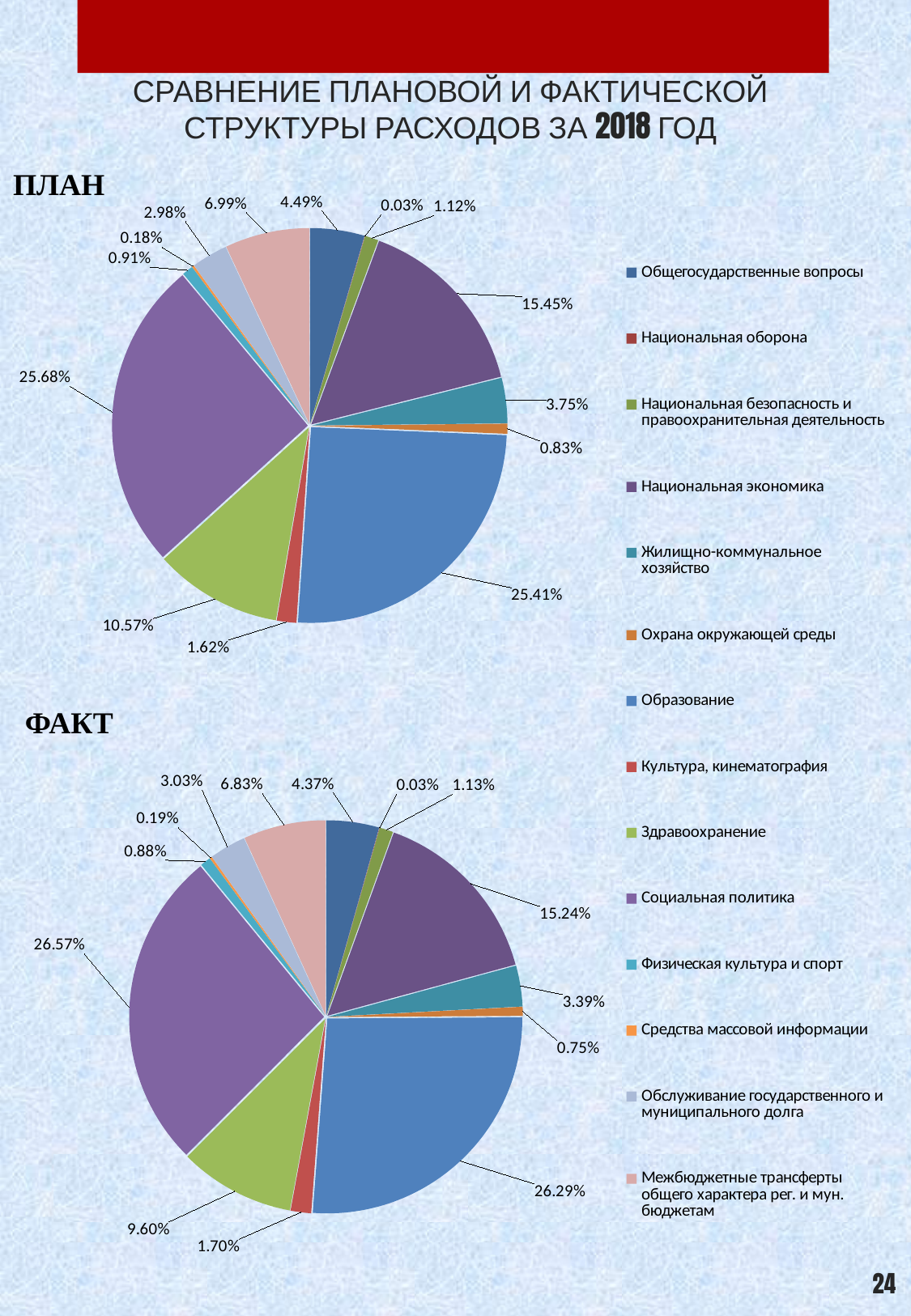

# СРАВНЕНИЕ ПЛАНОВОЙ И ФАКТИЧЕСКОЙ СТРУКТУРЫ РАСХОДОВ ЗА 2018 ГОД
ПЛАН

### Chart

| Category |  |
|---|---|
| Общегосударственные вопросы | 3171.0 |
| Национальная оборона | 19.7 |
| Национальная безопасность и правоохранительная деятельность | 788.4 |
| Национальная экономика | 10921.8 |
| Жилищно-коммунальное хозяйство | 2649.8 |
| Охрана окружающей среды | 586.0 |
| Образование | 17965.8 |
| Культура, кинематография | 1143.0 |
| Здравоохранение | 7473.9 |
| Социальная политика | 18155.0 |
| Физическая культура и спорт | 645.4 |
| Средства массовой информации | 127.4 |
| Обслуживание государственного и муниципального долга | 2106.3 |
| Межбюджетные трансферты общего характера рег. и мун. бюджетам | 4938.7 |

### Chart

| Category |  |
|---|---|
| Общегосударственные вопросы | 2933.9 |
| Национальная оборона | 19.7 |
| Национальная безопасность и правоохранительная деятельность | 758.2 |
| Национальная экономика | 10233.1 |
| Жилищно-коммунальное хозяйство | 2274.0 |
| Охрана окружающей среды | 503.6 |
| Образование | 17650.1 |
| Культура, кинематография | 1139.9 |
| Здравоохранение | 6446.7 |
| Социальная политика | 17841.0 |
| Физическая культура и спорт | 590.5 |
| Средства массовой информации | 126.9 |
| Обслуживание государственного и муниципального долга | 2037.4 |
| Межбюджетные трансферты общего характера рег. и мун. бюджетам | 4583.5 |
ФАКТ

24